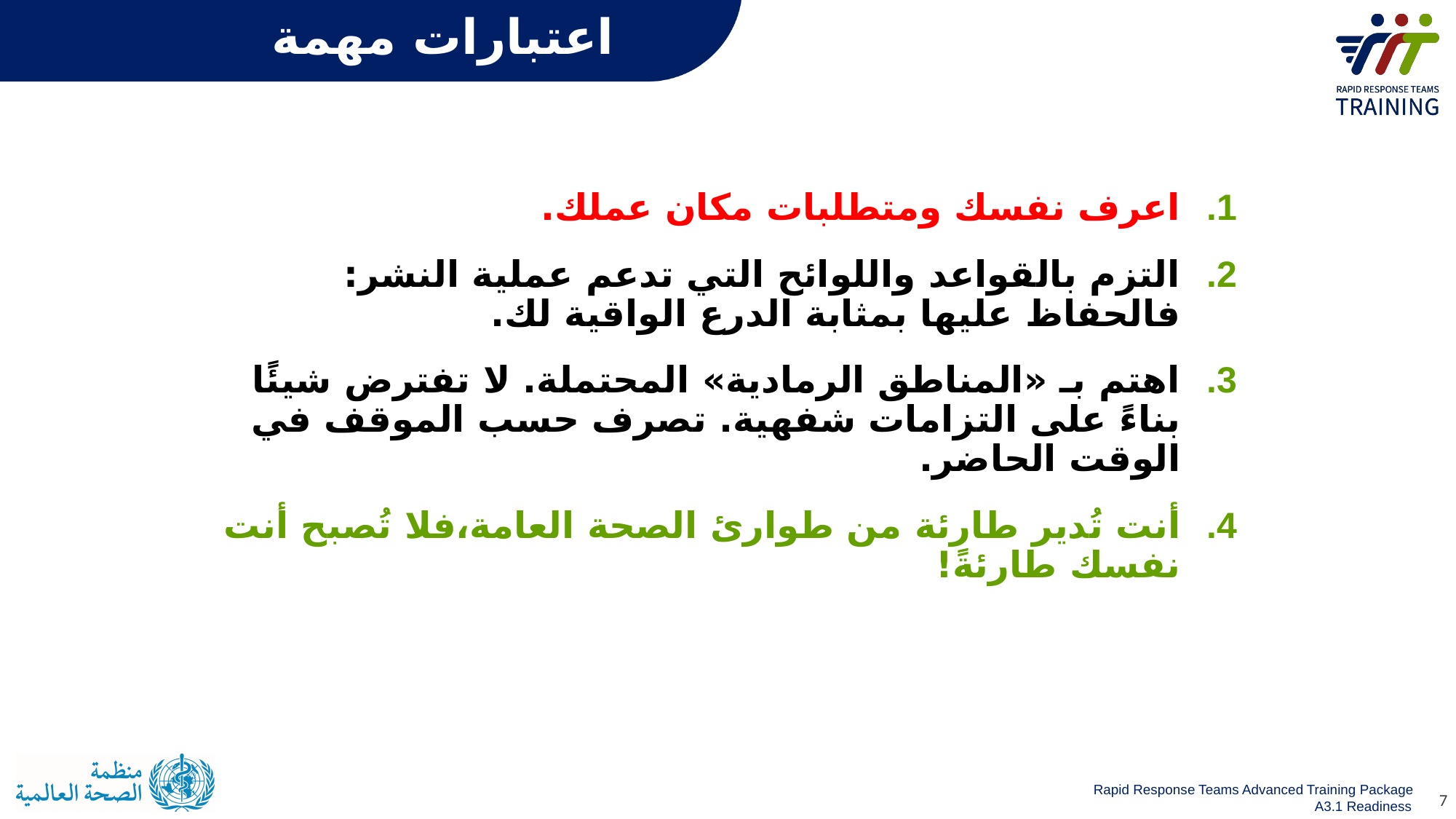

# اعتبارات مهمة
اعرف نفسك ومتطلبات مكان عملك.
التزم بالقواعد واللوائح التي تدعم عملية النشر: فالحفاظ عليها بمثابة الدرع الواقية لك.
اهتم بـ «المناطق الرمادية» المحتملة. لا تفترض شيئًا بناءً على التزامات شفهية. تصرف حسب الموقف في الوقت الحاضر.
أنت تُدير طارئة من طوارئ الصحة العامة،فلا تُصبح أنت نفسك طارئةً!
7